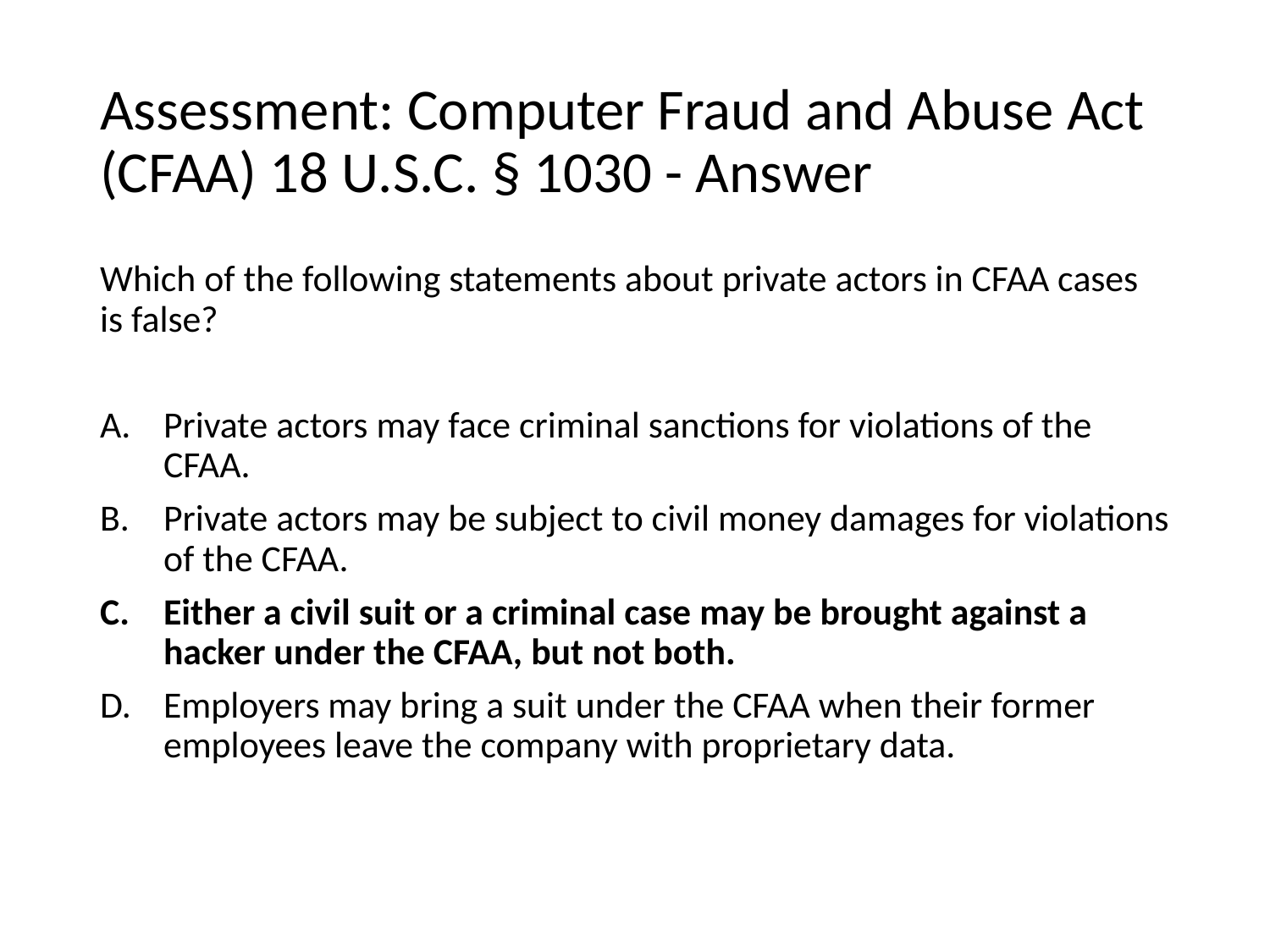

# Assessment: Computer Fraud and Abuse Act (CFAA) 18 U.S.C. § 1030 - Answer
Which of the following statements about private actors in CFAA cases is false?

Private actors may face criminal sanctions for violations of the CFAA.
Private actors may be subject to civil money damages for violations of the CFAA.
Either a civil suit or a criminal case may be brought against a hacker under the CFAA, but not both.
Employers may bring a suit under the CFAA when their former employees leave the company with proprietary data.